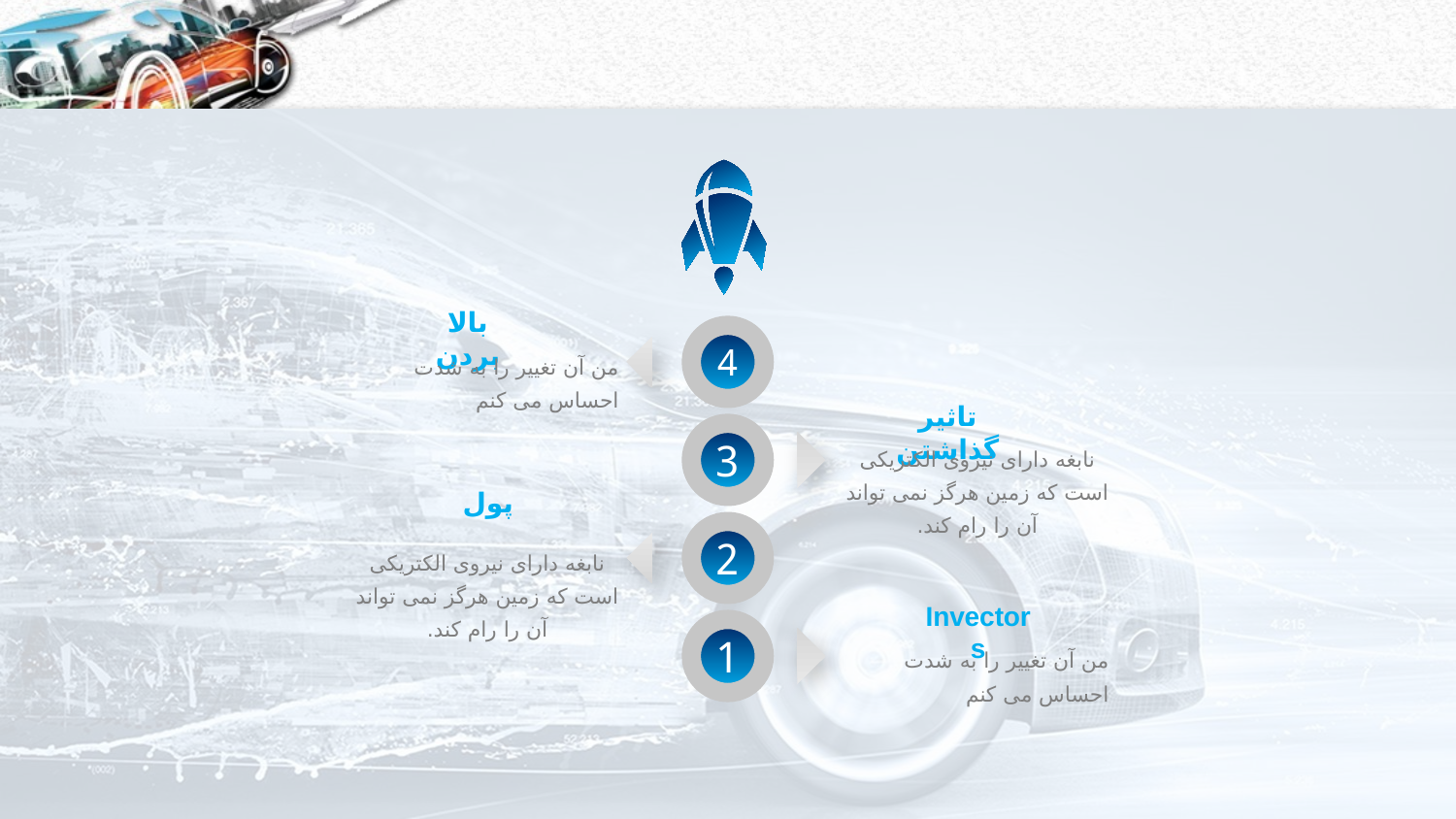

#

بالا بردن
من آن تغییر را به شدت احساس می کنم
4

تاثیر گذاشتن
نابغه دارای نیروی الکتریکی است که زمین هرگز نمی تواند آن را رام کند.
3

پول
نابغه دارای نیروی الکتریکی است که زمین هرگز نمی تواند آن را رام کند.
2

Invectors
من آن تغییر را به شدت احساس می کنم
1